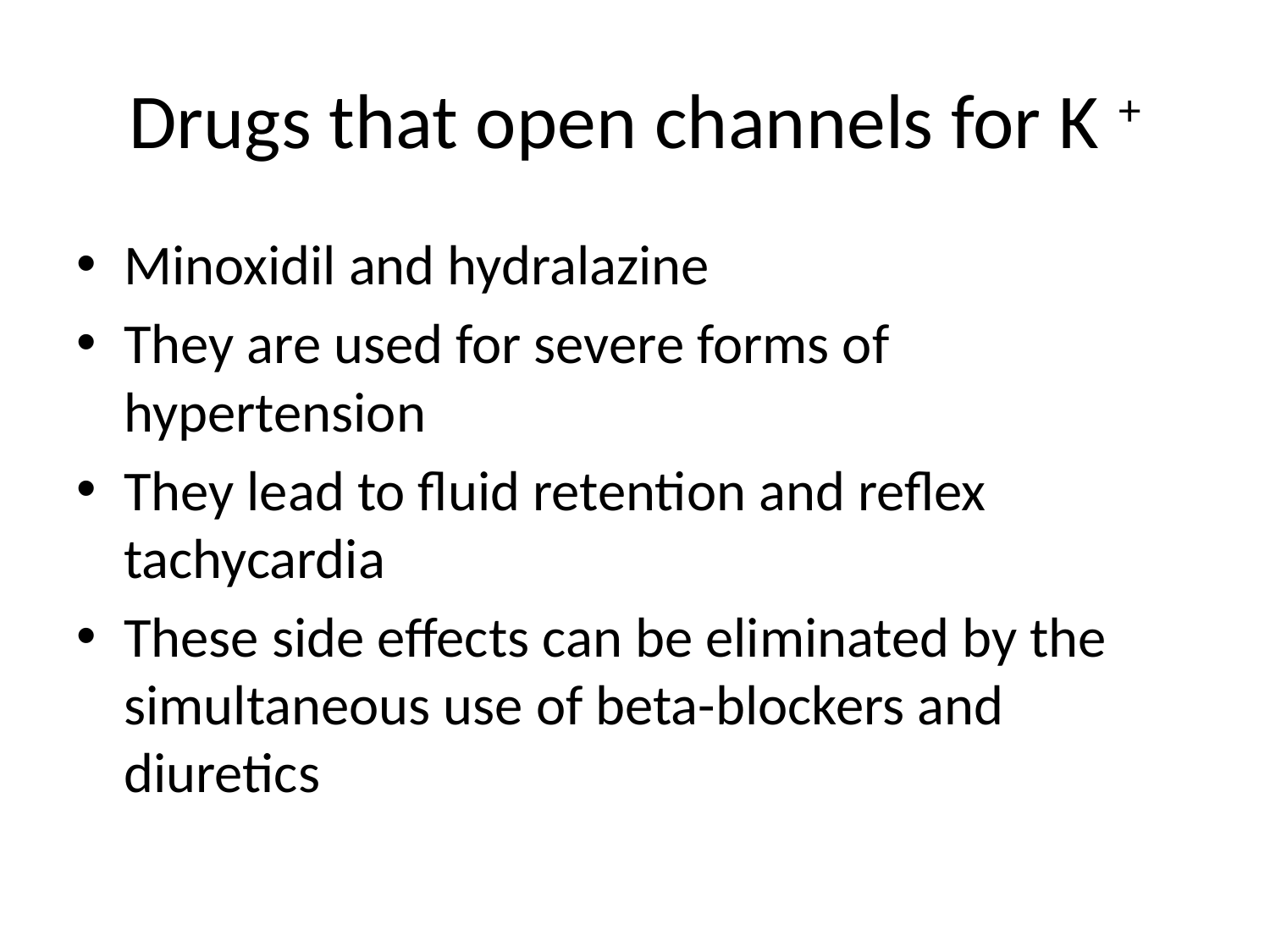

# Drugs that open channels for K +
Minoxidil and hydralazine
They are used for severe forms of hypertension
They lead to fluid retention and reflex tachycardia
These side effects can be eliminated by the simultaneous use of beta-blockers and diuretics